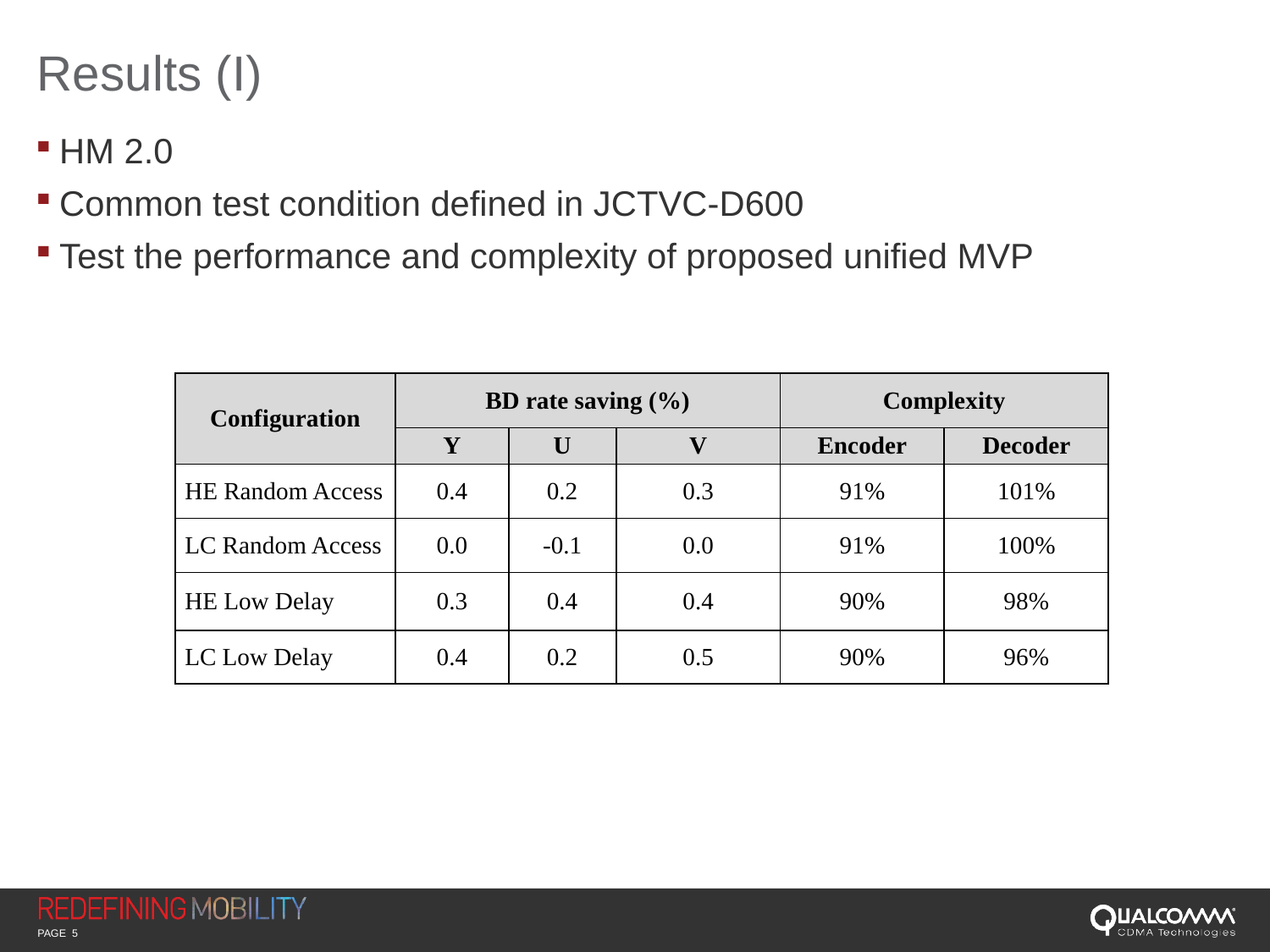

# Results (I)
HM 2.0
Common test condition defined in JCTVC-D600
Test the performance and complexity of proposed unified MVP

| Configuration | BD rate saving (%) |  |  | Complexity |  |
| --- | --- | --- | --- | --- | --- |
|  | Y | U | V | Encoder | Decoder |
| HE Random Access | 0.4 | 0.2 | 0.3 | 91% | 101% |
| LC Random Access | 0.0 | -0.1 | 0.0 | 91% | 100% |
| HE Low Delay | 0.3 | 0.4 | 0.4 | 90% | 98% |
| LC Low Delay | 0.4 | 0.2 | 0.5 | 90% | 96% |